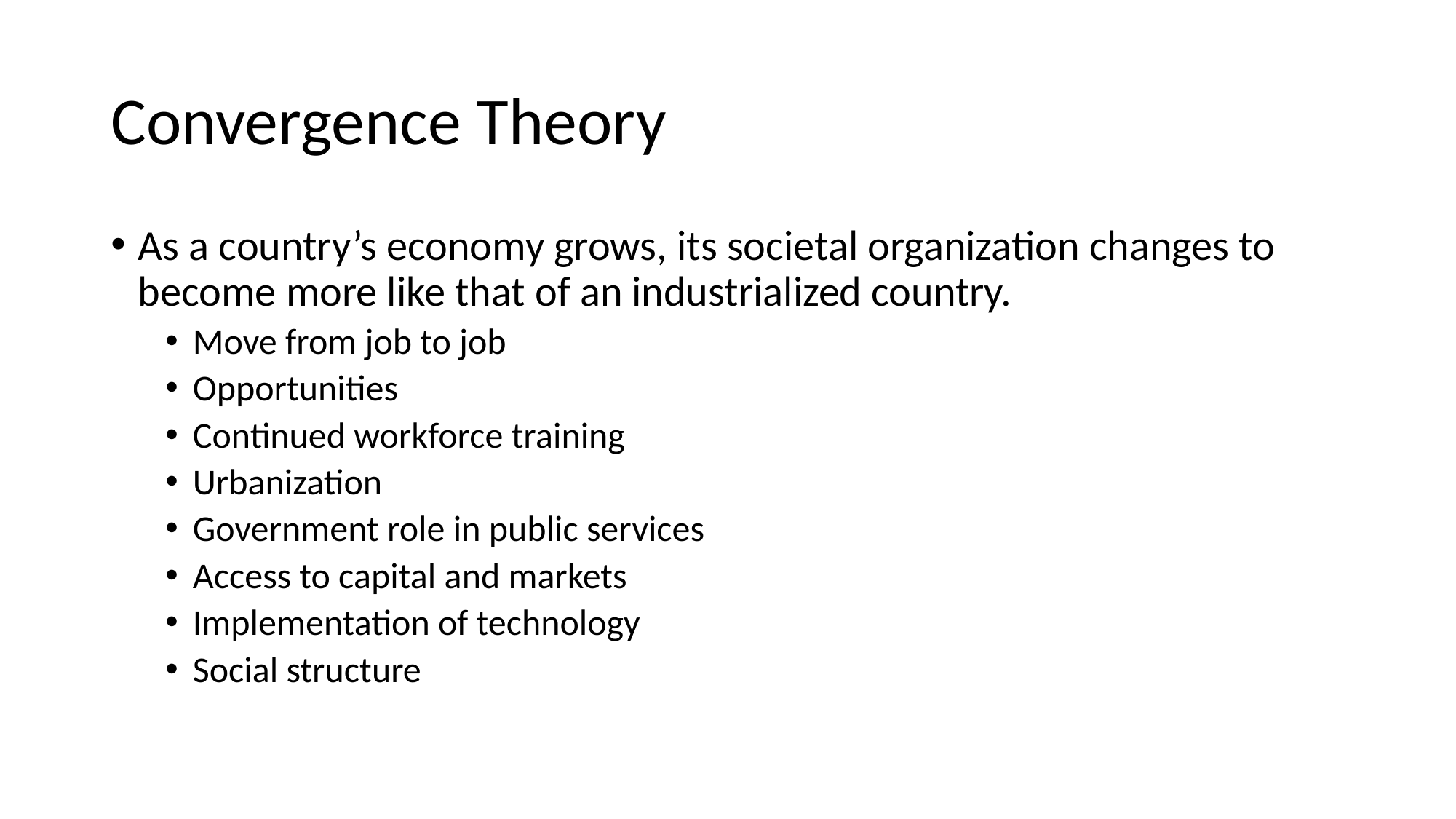

# Convergence Theory
As a country’s economy grows, its societal organization changes to become more like that of an industrialized country.
Move from job to job
Opportunities
Continued workforce training
Urbanization
Government role in public services
Access to capital and markets
Implementation of technology
Social structure